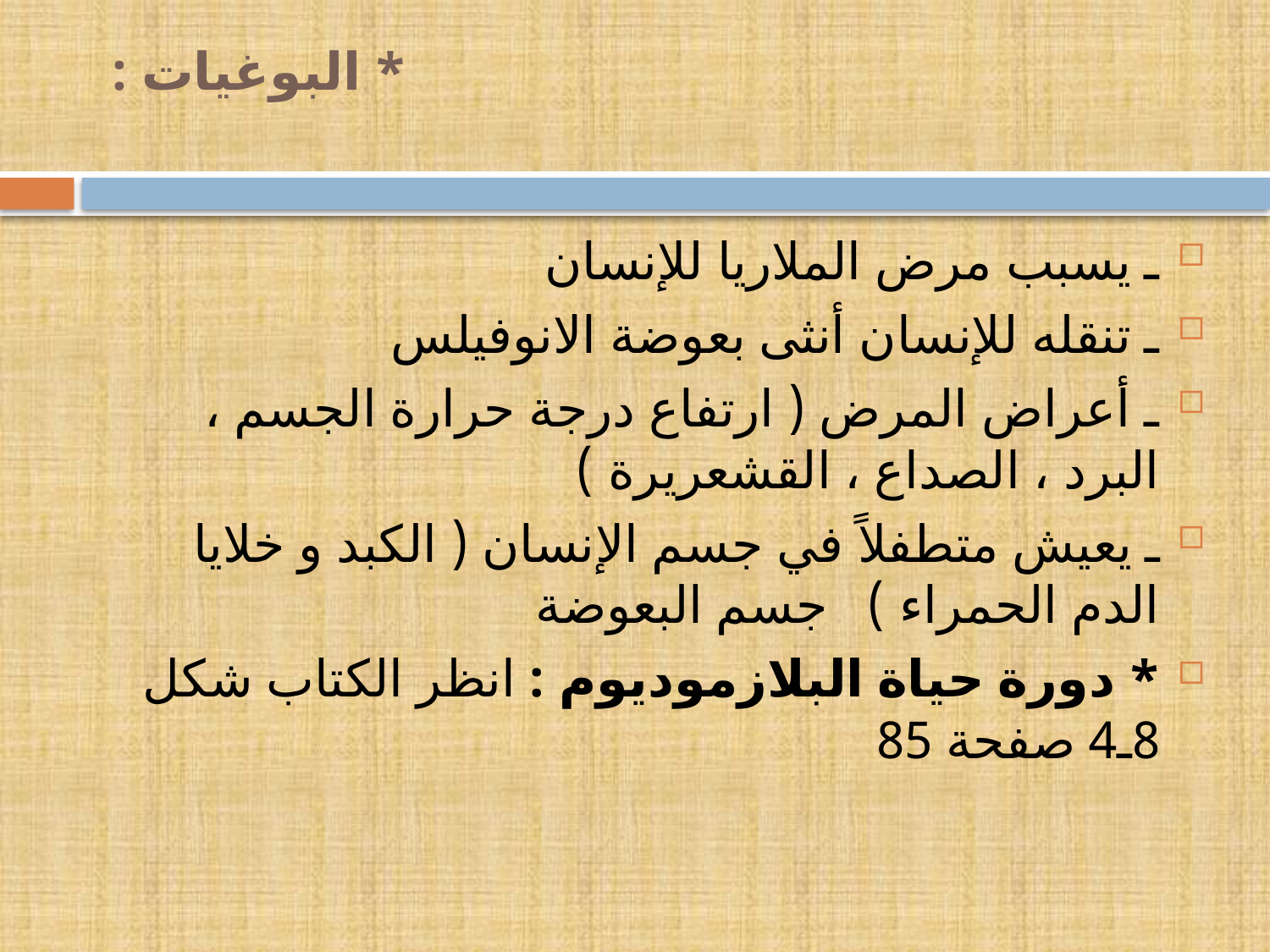

# * البوغيات :
ـ يسبب مرض الملاريا للإنسان
ـ تنقله للإنسان أنثى بعوضة الانوفيلس
ـ أعراض المرض ( ارتفاع درجة حرارة الجسم ، البرد ، الصداع ، القشعريرة )
ـ يعيش متطفلاً في جسم الإنسان ( الكبد و خلايا الدم الحمراء )   جسم البعوضة
* دورة حياة البلازموديوم : انظر الكتاب شكل 8ـ4 صفحة 85